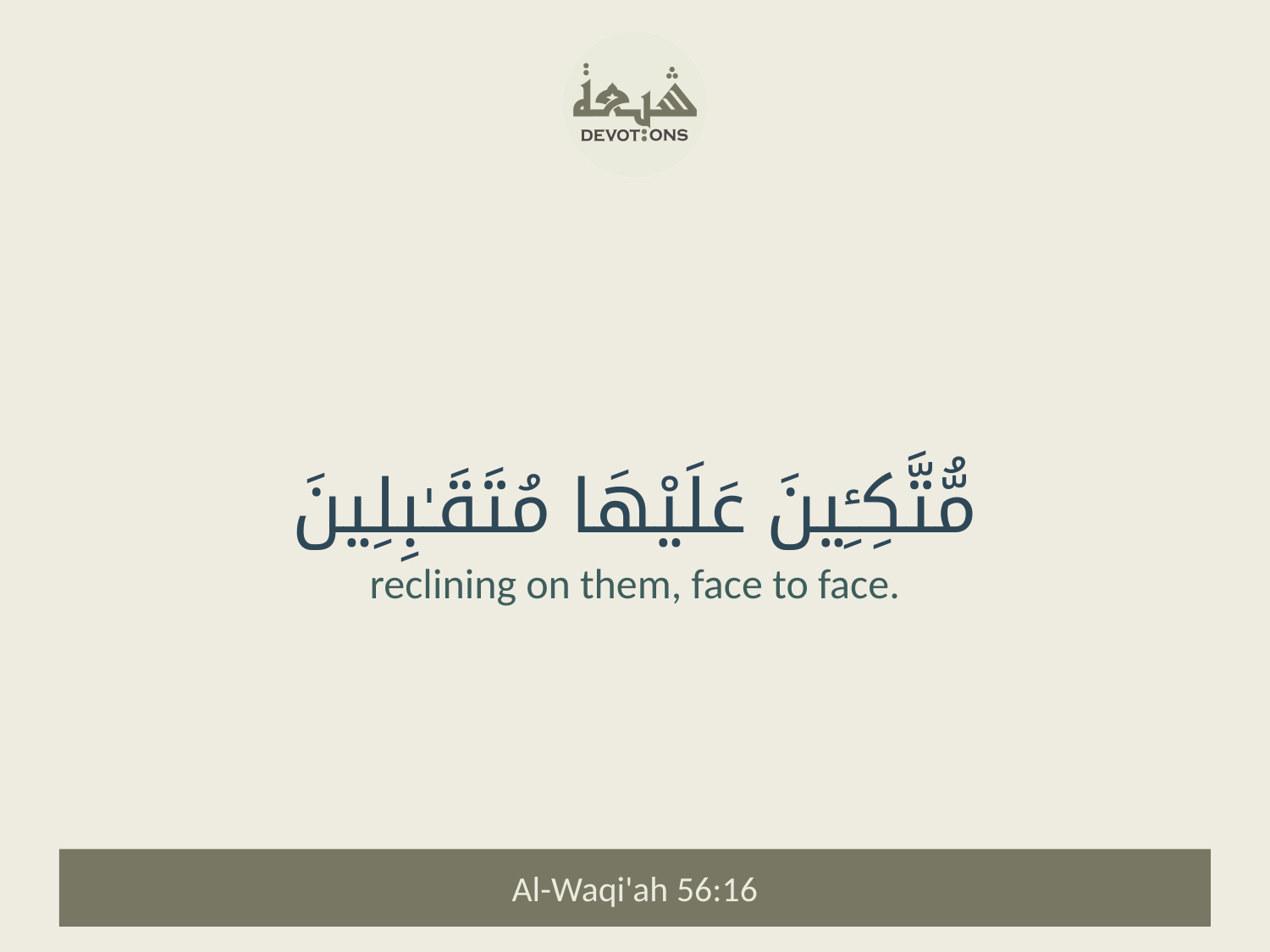

مُّتَّكِـِٔينَ عَلَيْهَا مُتَقَـٰبِلِينَ
reclining on them, face to face.
Al-Waqi'ah 56:16